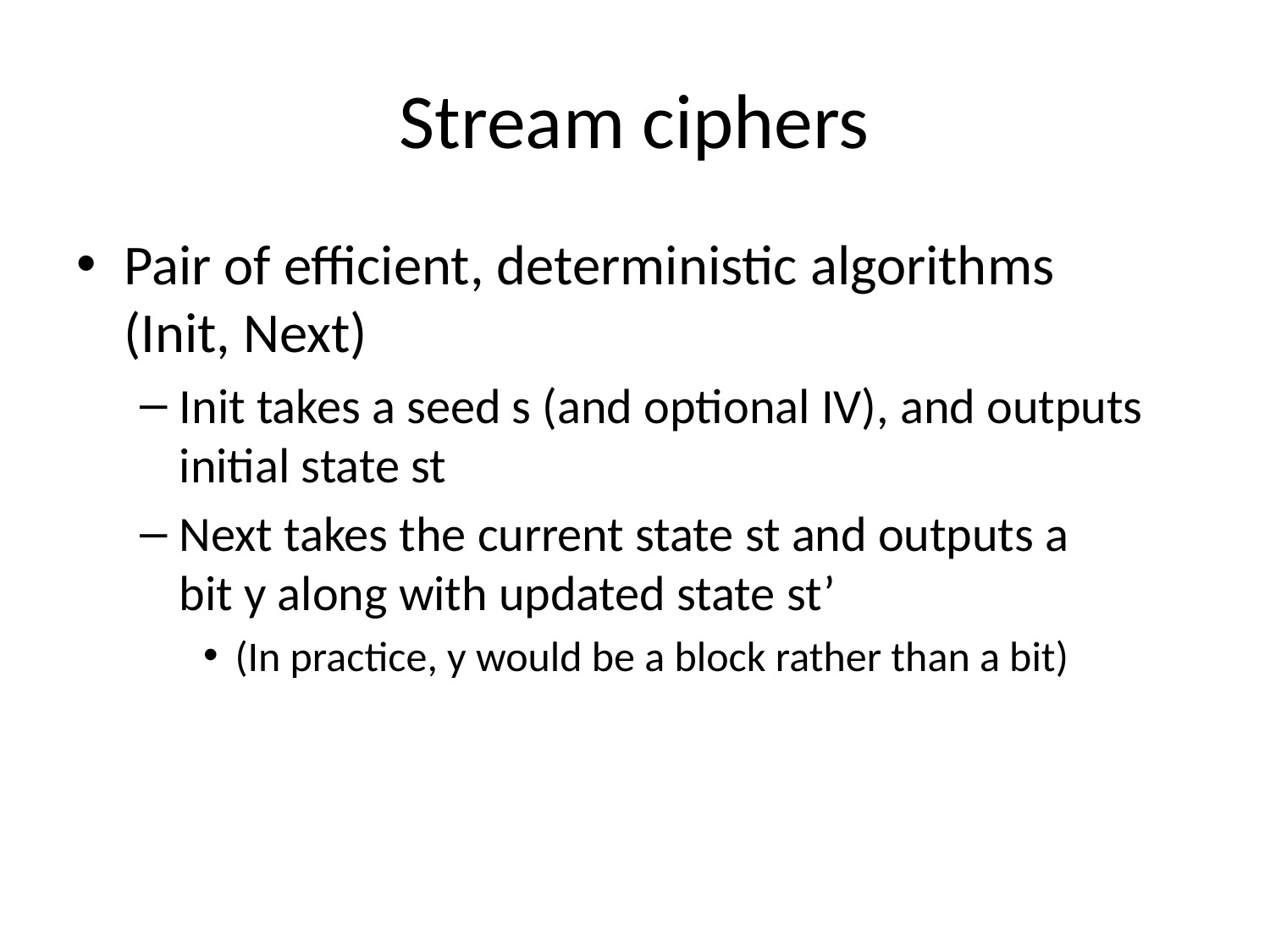

# Stream ciphers
Pair of efficient, deterministic algorithms
(Init, Next)
Init takes a seed s (and optional IV), and outputs initial state st
Next takes the current state st and outputs a
bit y along with updated state st’
(In practice, y would be a block rather than a bit)